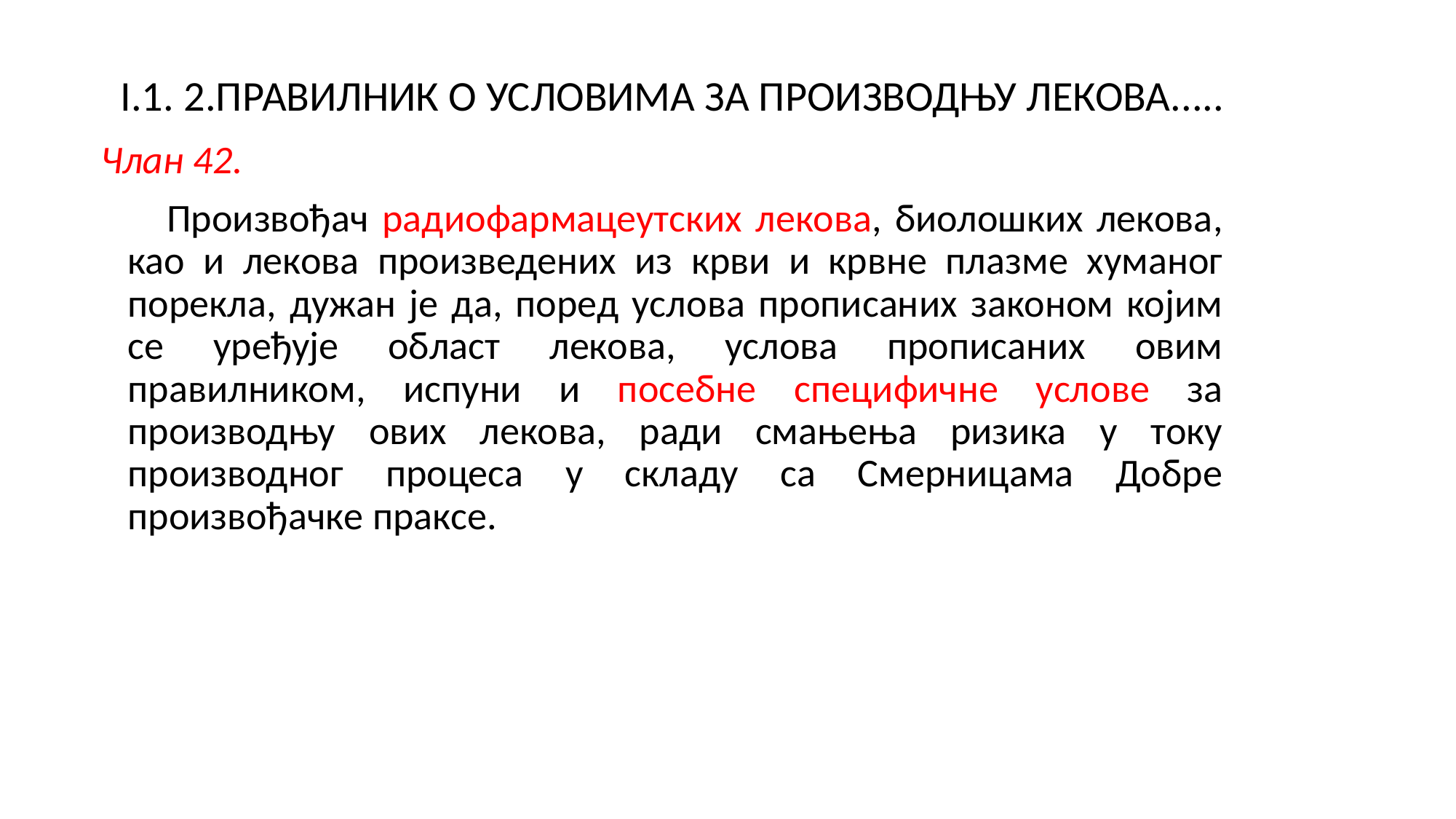

# I.1. 2.ПРАВИЛНИК О УСЛОВИМА ЗА ПРОИЗВОДЊУ ЛЕКОВА.....
Члан 42.
     Произвођач радиофармацеутских лекова, биолошких лекова, као и лекова произведених из крви и крвне плазме хуманог порекла, дужан је да, поред услова прописаних законом којим се уређује област лекова, услова прописаних овим правилником, испуни и посебне специфичне услове за производњу ових лекова, ради смањења ризика у току производног процеса у складу са Смерницама Добре произвођачке праксе.